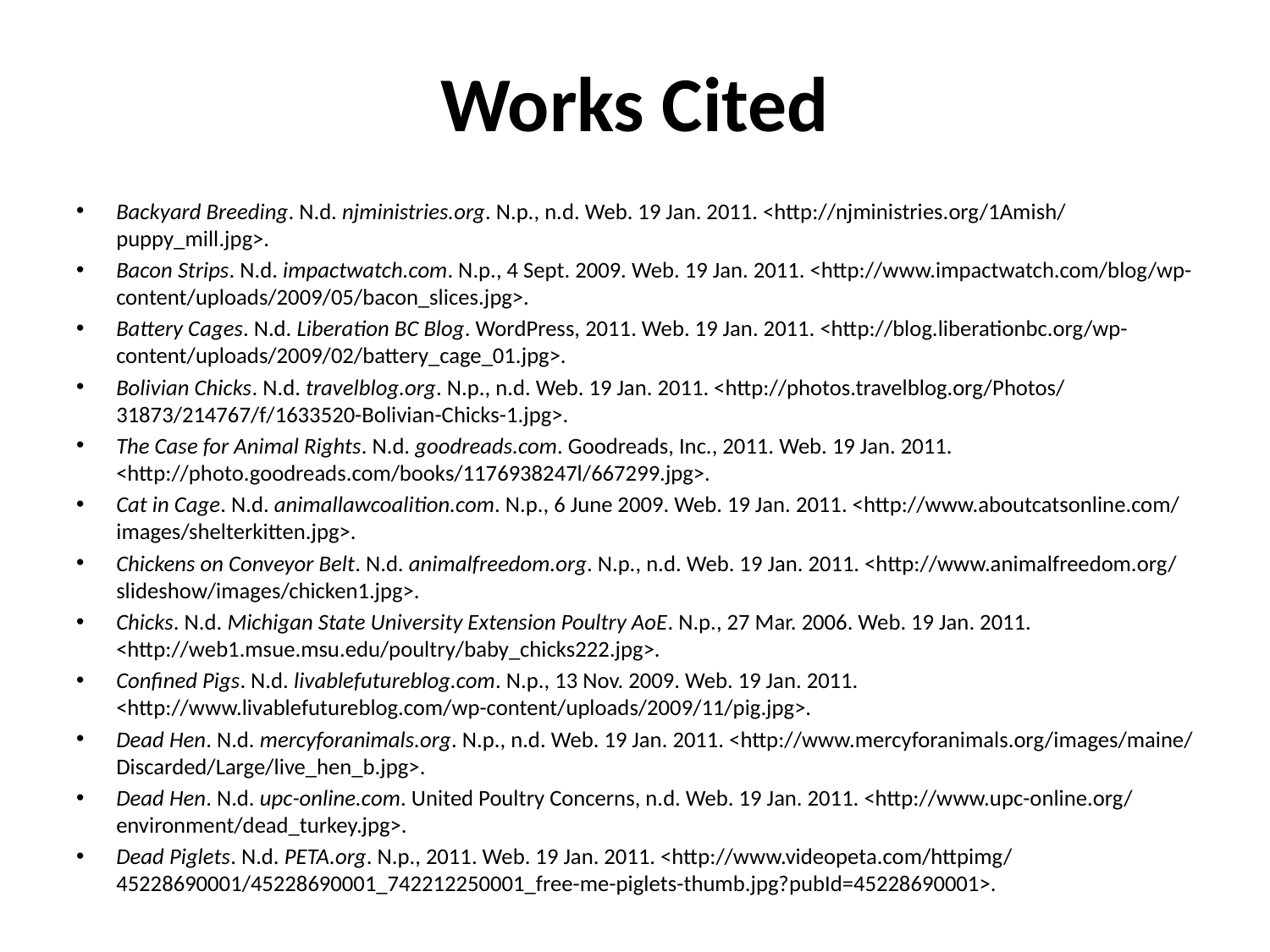

# Works Cited
Backyard Breeding. N.d. njministries.org. N.p., n.d. Web. 19 Jan. 2011. <http://njministries.org/‌1Amish/‌puppy_mill.jpg>.
Bacon Strips. N.d. impactwatch.com. N.p., 4 Sept. 2009. Web. 19 Jan. 2011. <http://www.impactwatch.com/‌blog/‌wp-content/‌uploads/‌2009/‌05/‌bacon_slices.jpg>.
Battery Cages. N.d. Liberation BC Blog. WordPress, 2011. Web. 19 Jan. 2011. <http://blog.liberationbc.org/‌wp-content/‌uploads/‌2009/‌02/‌battery_cage_01.jpg>.
Bolivian Chicks. N.d. travelblog.org. N.p., n.d. Web. 19 Jan. 2011. <http://photos.travelblog.org/‌Photos/‌31873/‌214767/‌f/‌1633520-Bolivian-Chicks-1.jpg>.
The Case for Animal Rights. N.d. goodreads.com. Goodreads, Inc., 2011. Web. 19 Jan. 2011. <http://photo.goodreads.com/‌books/‌1176938247l/‌667299.jpg>.
Cat in Cage. N.d. animallawcoalition.com. N.p., 6 June 2009. Web. 19 Jan. 2011. <http://www.aboutcatsonline.com/‌images/‌shelterkitten.jpg>.
Chickens on Conveyor Belt. N.d. animalfreedom.org. N.p., n.d. Web. 19 Jan. 2011. <http://www.animalfreedom.org/‌slideshow/‌images/‌chicken1.jpg>.
Chicks. N.d. Michigan State University Extension Poultry AoE. N.p., 27 Mar. 2006. Web. 19 Jan. 2011. <http://web1.msue.msu.edu/‌poultry/‌baby_chicks222.jpg>.
Confined Pigs. N.d. livablefutureblog.com. N.p., 13 Nov. 2009. Web. 19 Jan. 2011. <http://www.livablefutureblog.com/‌wp-content/‌uploads/‌2009/‌11/‌pig.jpg>.
Dead Hen. N.d. mercyforanimals.org. N.p., n.d. Web. 19 Jan. 2011. <http://www.mercyforanimals.org/‌images/‌maine/‌Discarded/‌Large/‌live_hen_b.jpg>.
Dead Hen. N.d. upc-online.com. United Poultry Concerns, n.d. Web. 19 Jan. 2011. <http://www.upc-online.org/‌environment/‌dead_turkey.jpg>.
Dead Piglets. N.d. PETA.org. N.p., 2011. Web. 19 Jan. 2011. <http://www.videopeta.com/‌httpimg/‌45228690001/‌45228690001_742212250001_free-me-piglets-thumb.jpg?pubId=45228690001>.